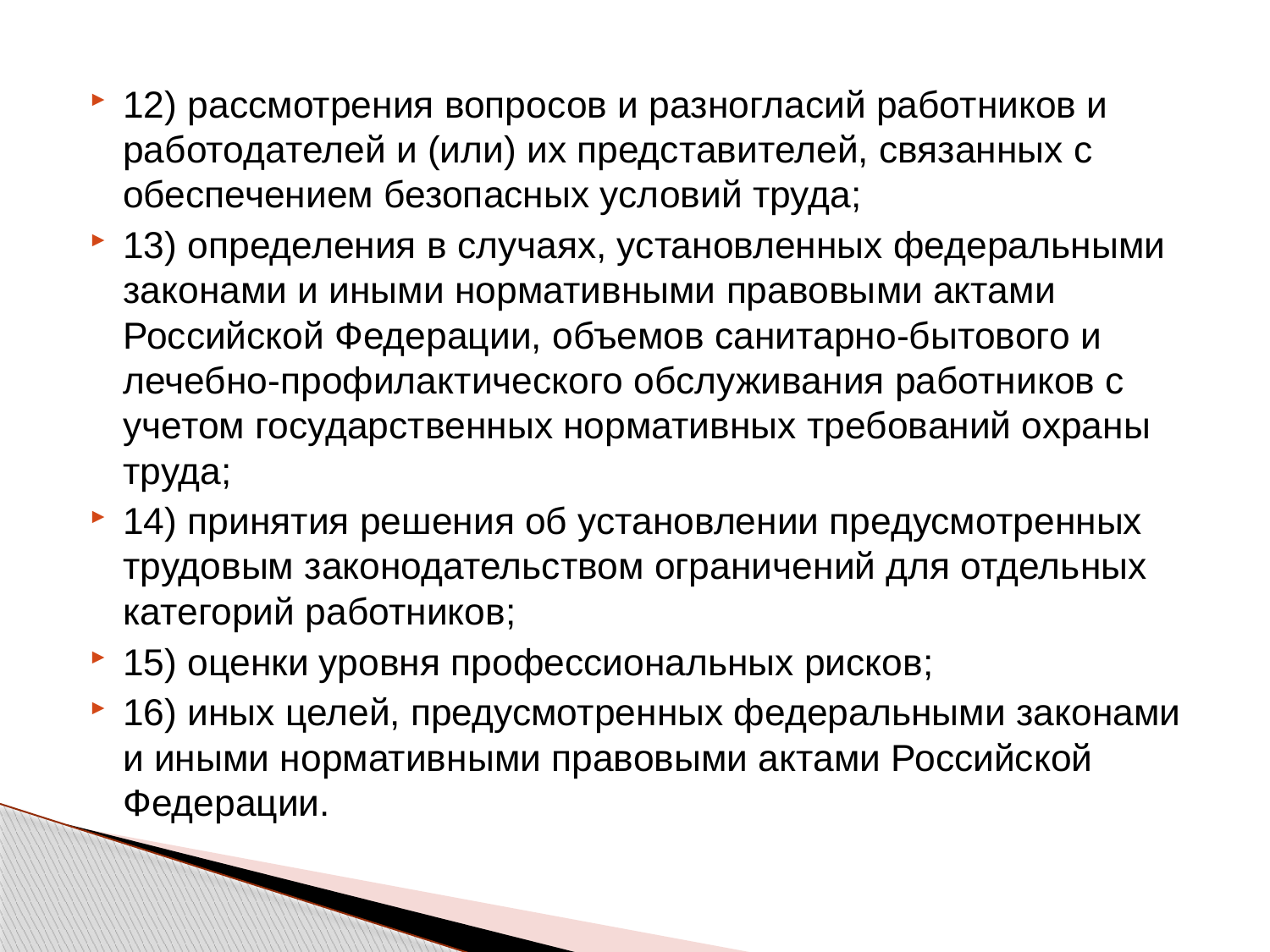

12) рассмотрения вопросов и разногласий работников и работодателей и (или) их представителей, связанных с обеспечением безопасных условий труда;
13) определения в случаях, установленных федеральными законами и иными нормативными правовыми актами Российской Федерации, объемов санитарно-бытового и лечебно-профилактического обслуживания работников с учетом государственных нормативных требований охраны труда;
14) принятия решения об установлении предусмотренных трудовым законодательством ограничений для отдельных категорий работников;
15) оценки уровня профессиональных рисков;
16) иных целей, предусмотренных федеральными законами и иными нормативными правовыми актами Российской Федерации.